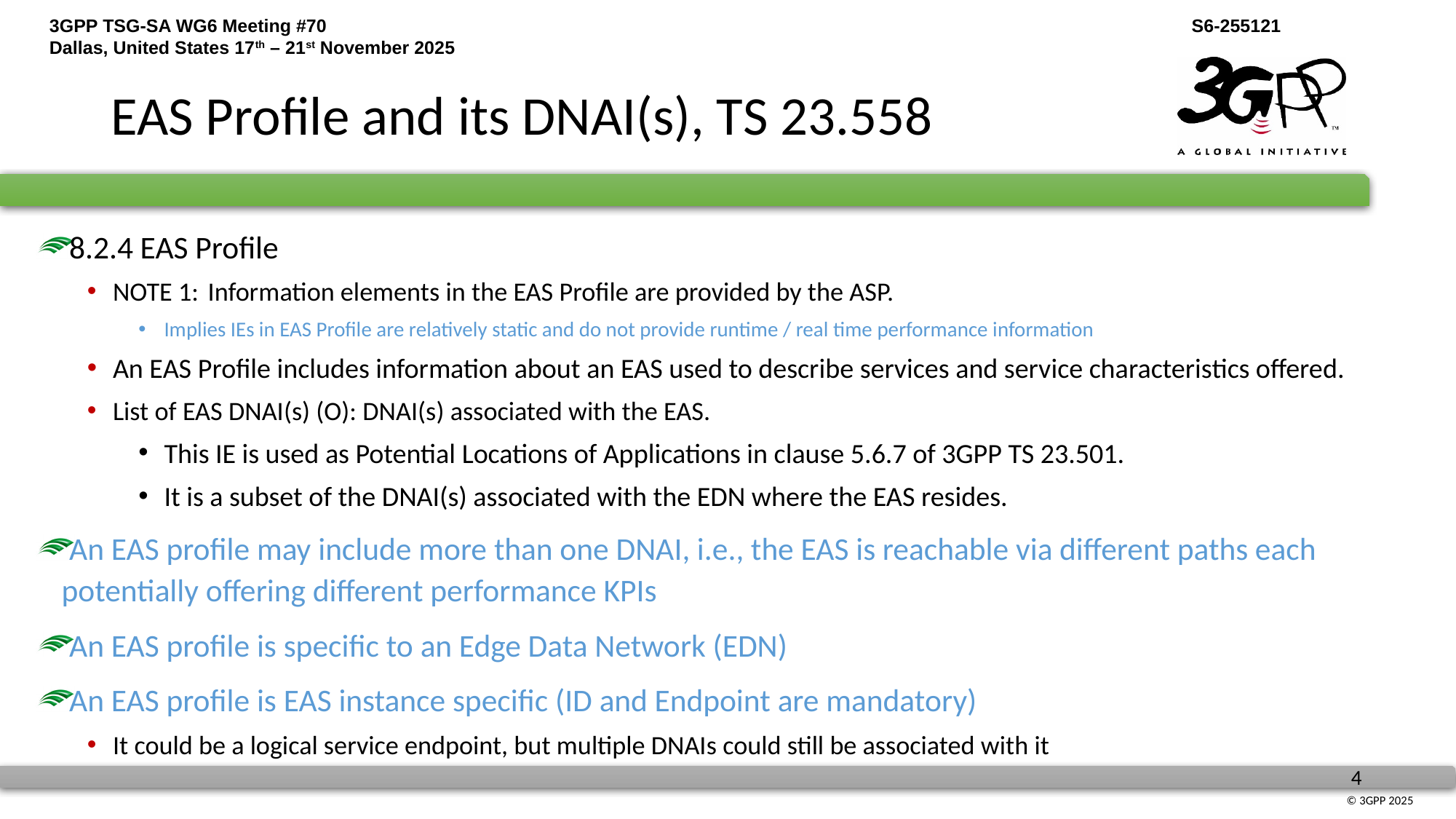

# EAS Profile and its DNAI(s), TS 23.558
8.2.4 EAS Profile
NOTE 1:	Information elements in the EAS Profile are provided by the ASP.
Implies IEs in EAS Profile are relatively static and do not provide runtime / real time performance information
An EAS Profile includes information about an EAS used to describe services and service characteristics offered.
List of EAS DNAI(s) (O): DNAI(s) associated with the EAS.
This IE is used as Potential Locations of Applications in clause 5.6.7 of 3GPP TS 23.501.
It is a subset of the DNAI(s) associated with the EDN where the EAS resides.
An EAS profile may include more than one DNAI, i.e., the EAS is reachable via different paths each potentially offering different performance KPIs
An EAS profile is specific to an Edge Data Network (EDN)
An EAS profile is EAS instance specific (ID and Endpoint are mandatory)
It could be a logical service endpoint, but multiple DNAIs could still be associated with it